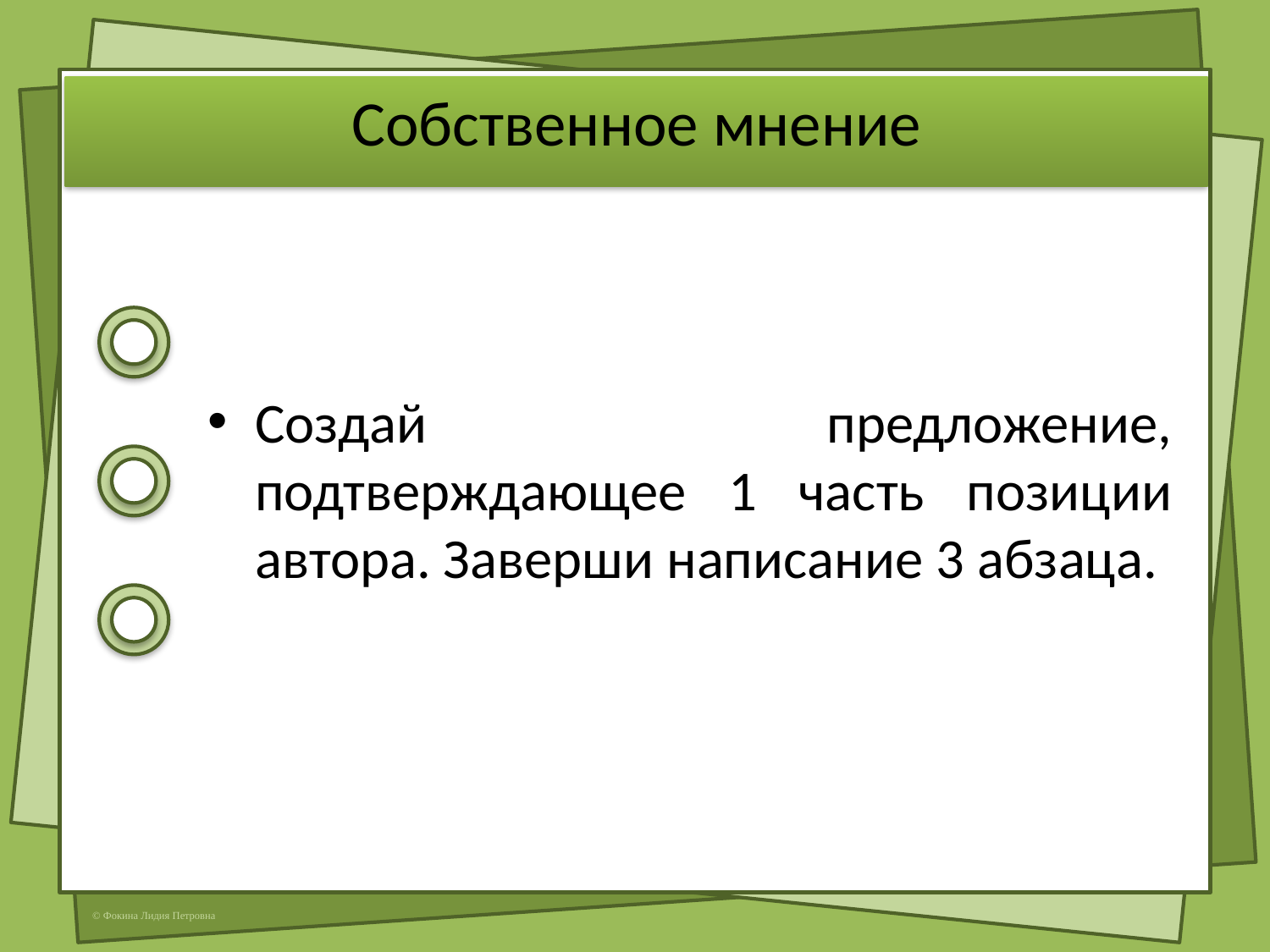

# Собственное мнение

Создай предложение, подтверждающее 1 часть позиции автора. Заверши написание 3 абзаца.